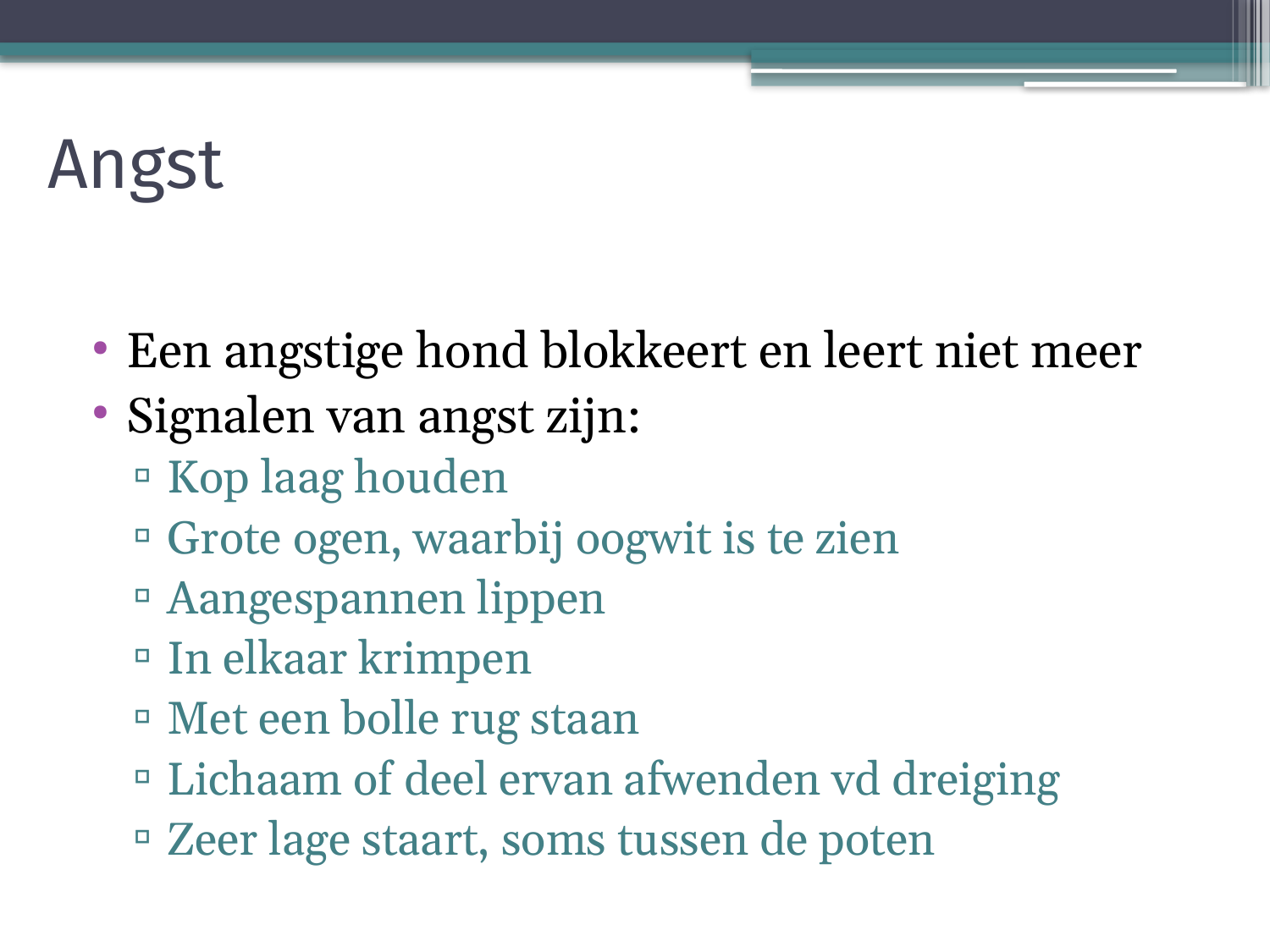

# Angst
Een angstige hond blokkeert en leert niet meer
Signalen van angst zijn:
Kop laag houden
Grote ogen, waarbij oogwit is te zien
Aangespannen lippen
In elkaar krimpen
Met een bolle rug staan
Lichaam of deel ervan afwenden vd dreiging
Zeer lage staart, soms tussen de poten